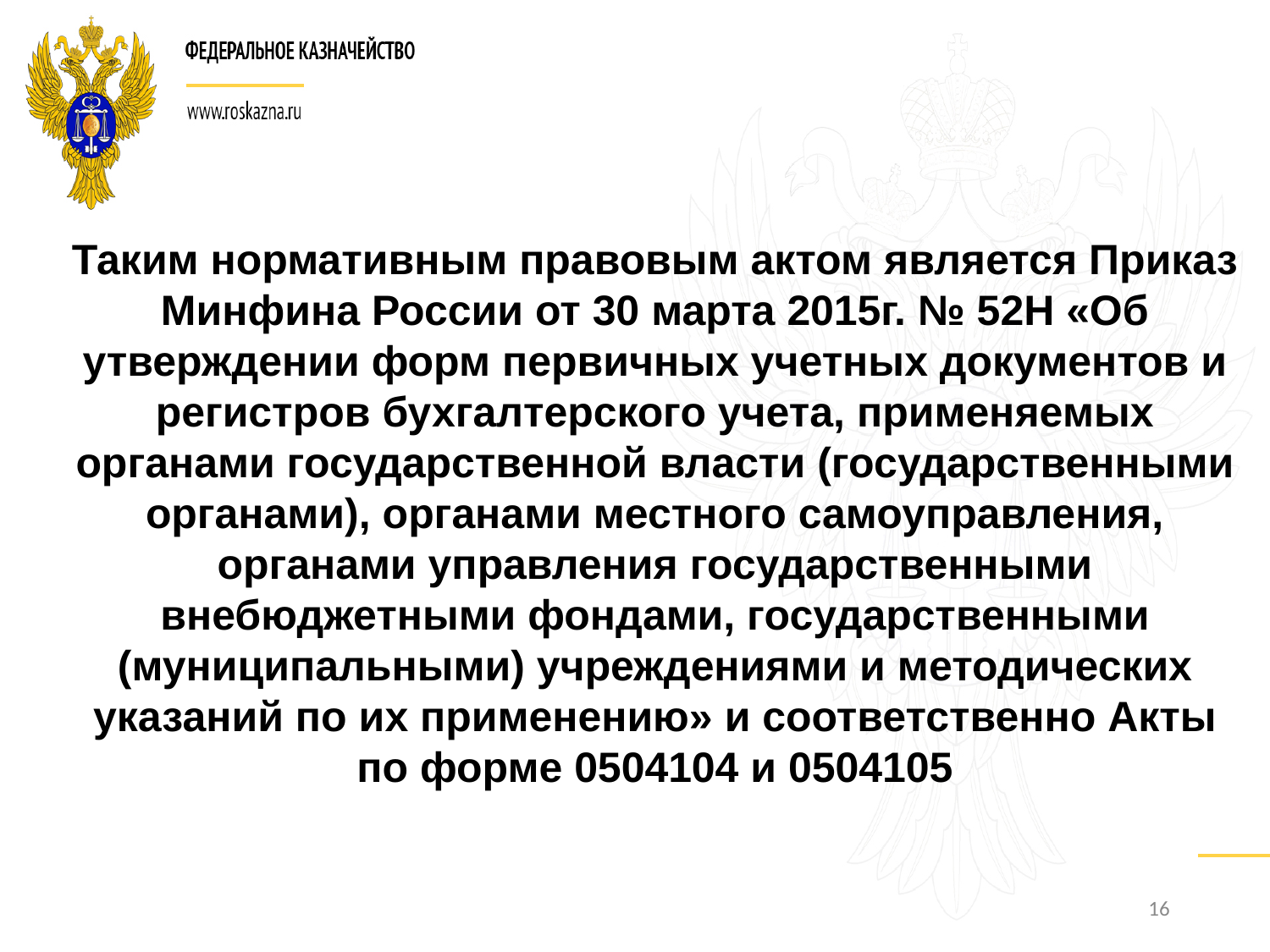

Таким нормативным правовым актом является Приказ Минфина России от 30 марта 2015г. № 52Н «Об утверждении форм первичных учетных документов и регистров бухгалтерского учета, применяемых органами государственной власти (государственными органами), органами местного самоуправления, органами управления государственными внебюджетными фондами, государственными (муниципальными) учреждениями и методических указаний по их применению» и соответственно Акты по форме 0504104 и 0504105
16